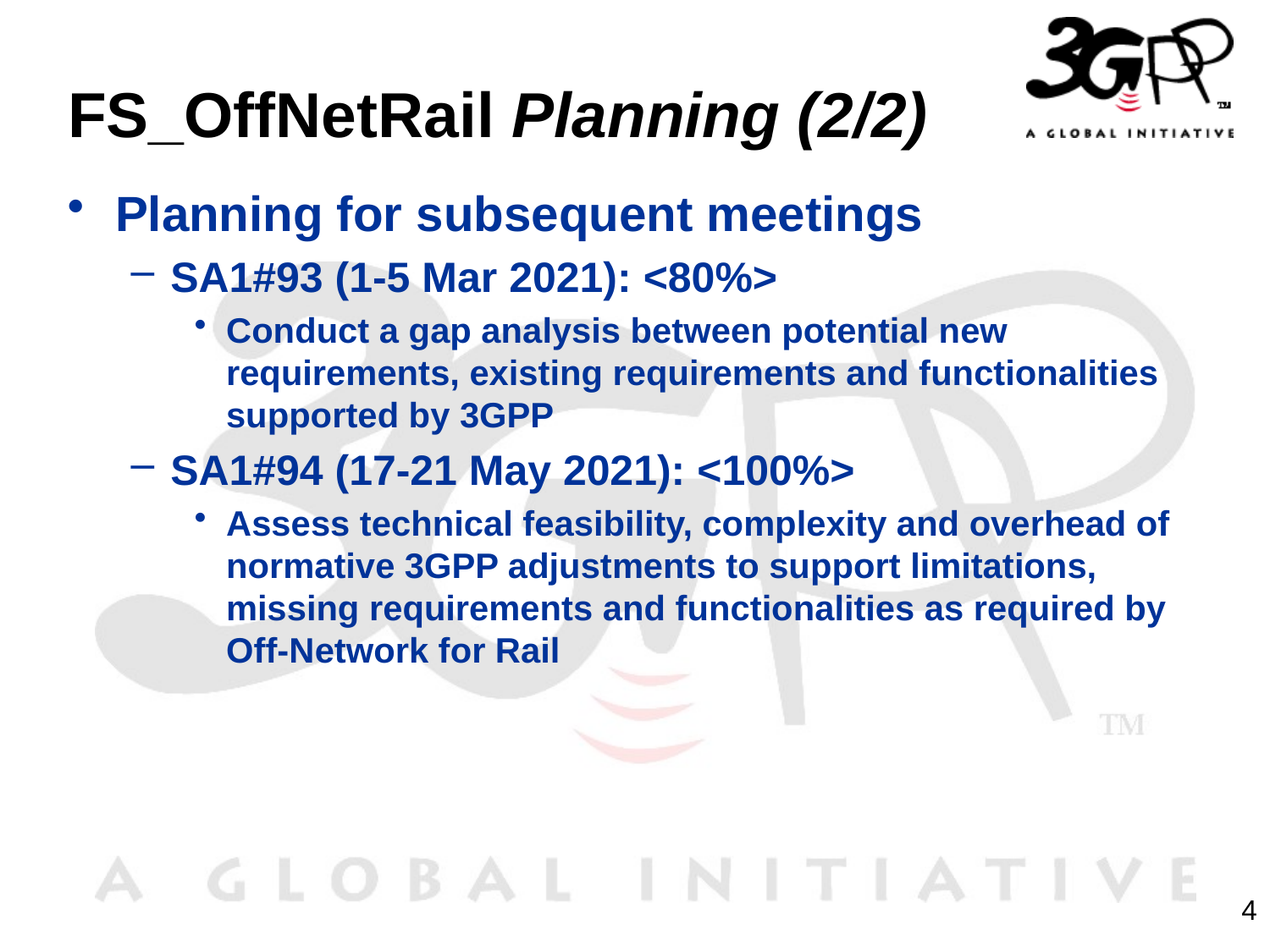

# FS_OffNetRail Planning (2/2)
Planning for subsequent meetings
SA1#93 (1-5 Mar 2021): <80%>
Conduct a gap analysis between potential new requirements, existing requirements and functionalities supported by 3GPP
SA1#94 (17-21 May 2021): <100%>
Assess technical feasibility, complexity and overhead of normative 3GPP adjustments to support limitations, missing requirements and functionalities as required by Off-Network for Rail
4